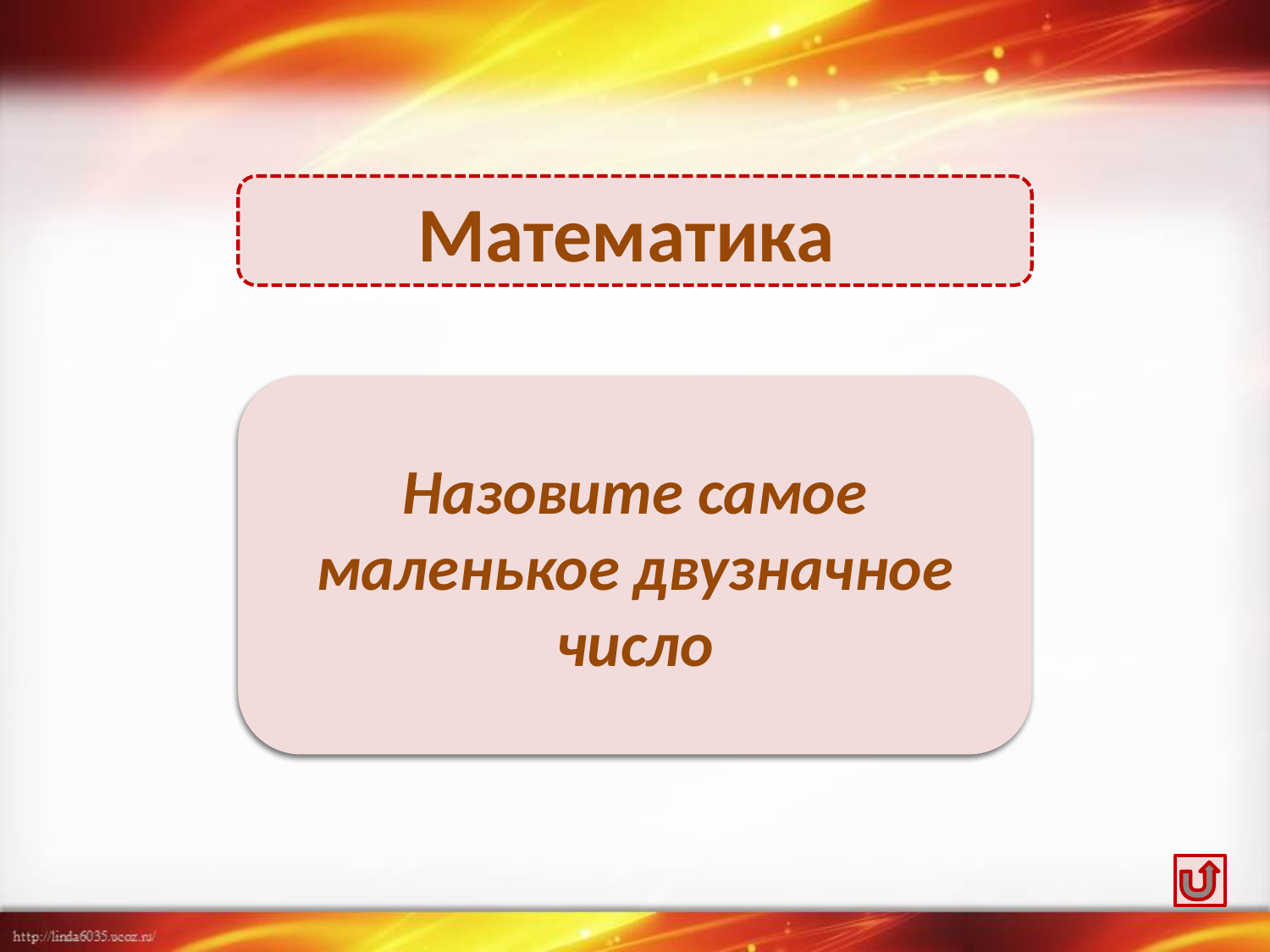

Математика
10
Назовите самое маленькое двузначное число